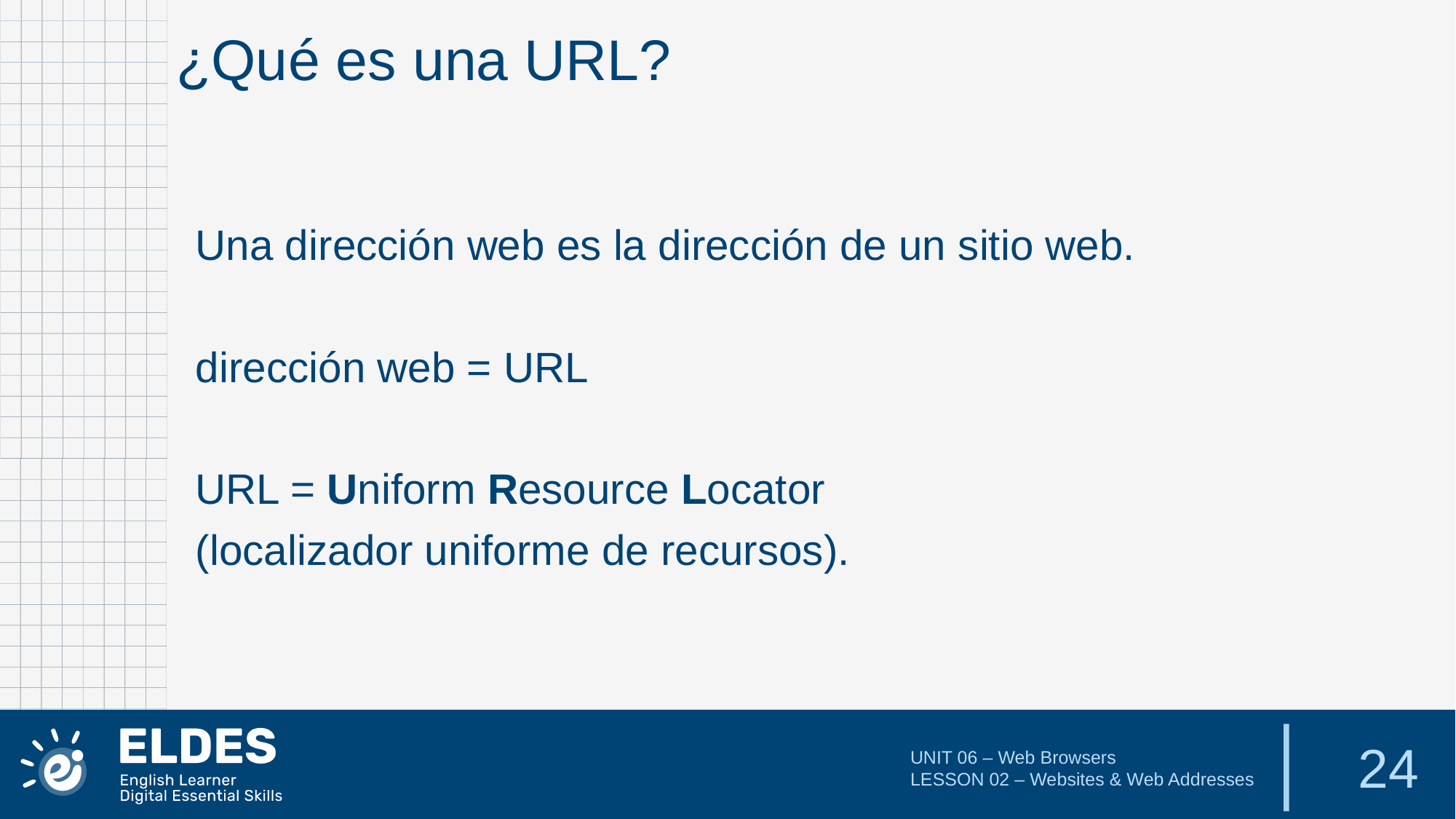

¿Qué es una URL?

Una dirección web es la dirección de un sitio web.

dirección web = URL

URL = Uniform Resource Locator
(localizador uniforme de recursos).

24
UNIT 06 – Web Browsers
LESSON 02 – Websites & Web Addresses